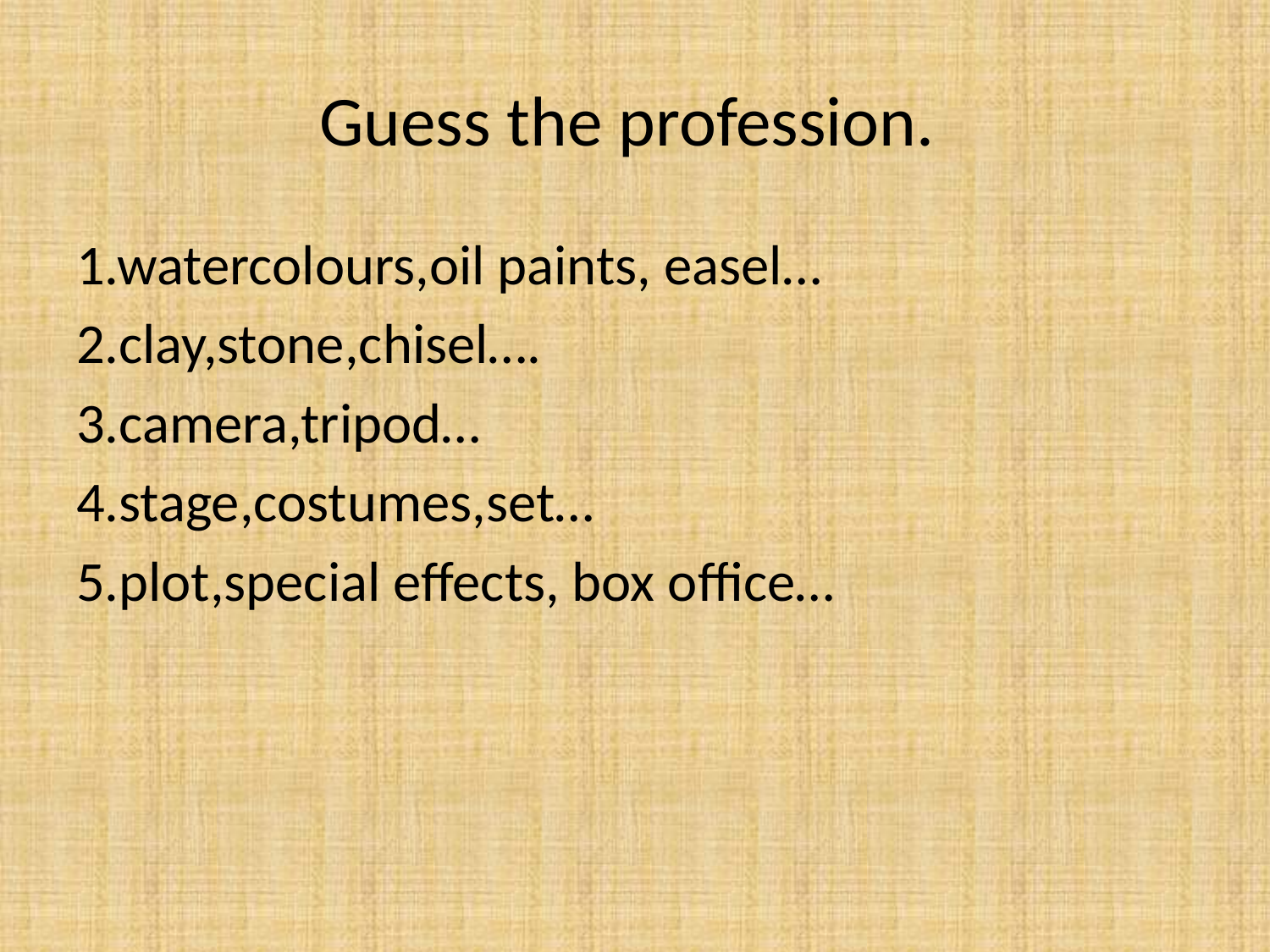

# Guess the profession.
1.watercolours,oil paints, easel…
2.clay,stone,chisel….
3.camera,tripod…
4.stage,costumes,set…
5.plot,special effects, box office…